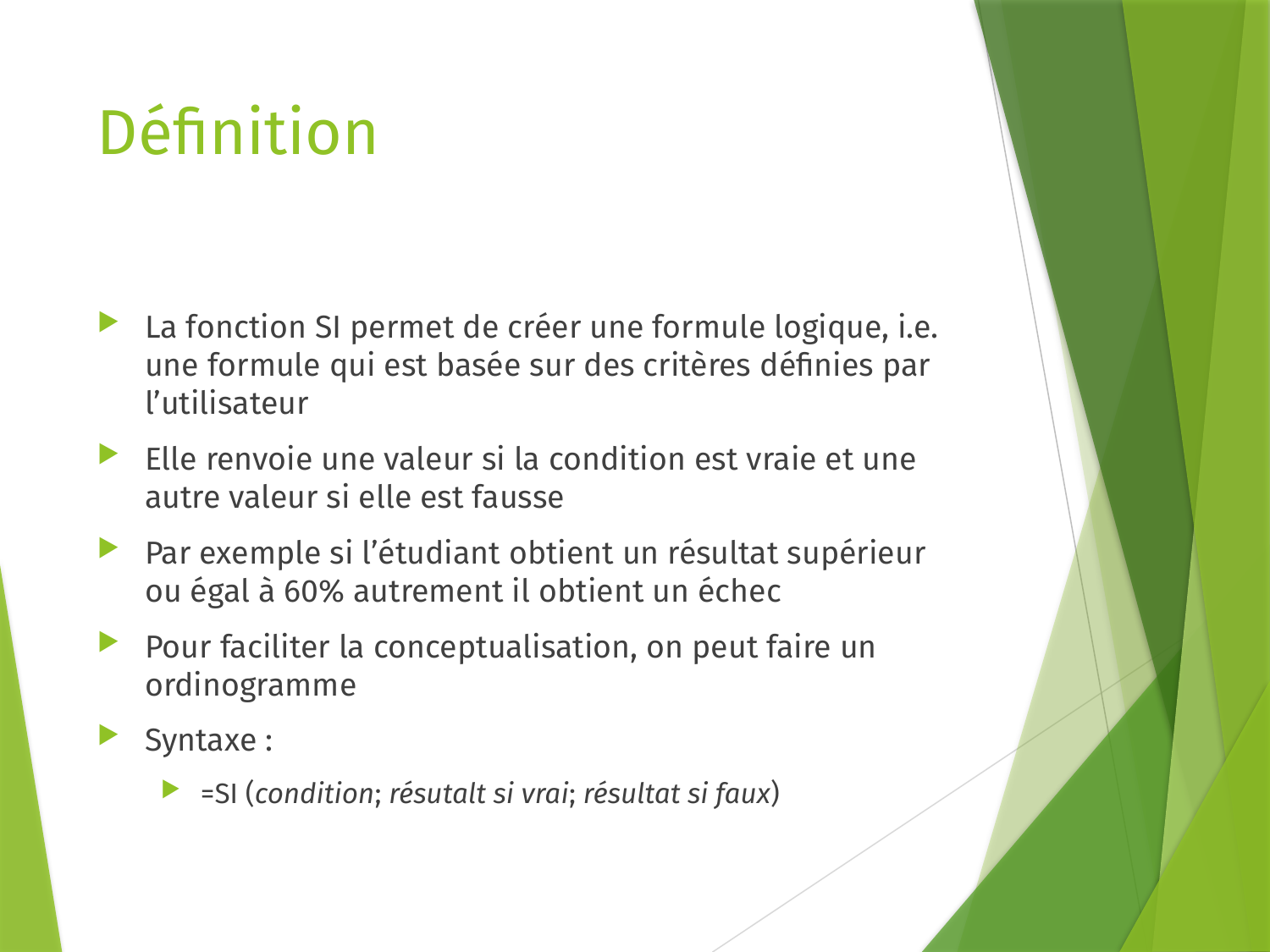

# Définition
La fonction SI permet de créer une formule logique, i.e. une formule qui est basée sur des critères définies par l’utilisateur
Elle renvoie une valeur si la condition est vraie et une autre valeur si elle est fausse
Par exemple si l’étudiant obtient un résultat supérieur ou égal à 60% autrement il obtient un échec
Pour faciliter la conceptualisation, on peut faire un ordinogramme
Syntaxe :
=SI (condition; résutalt si vrai; résultat si faux)